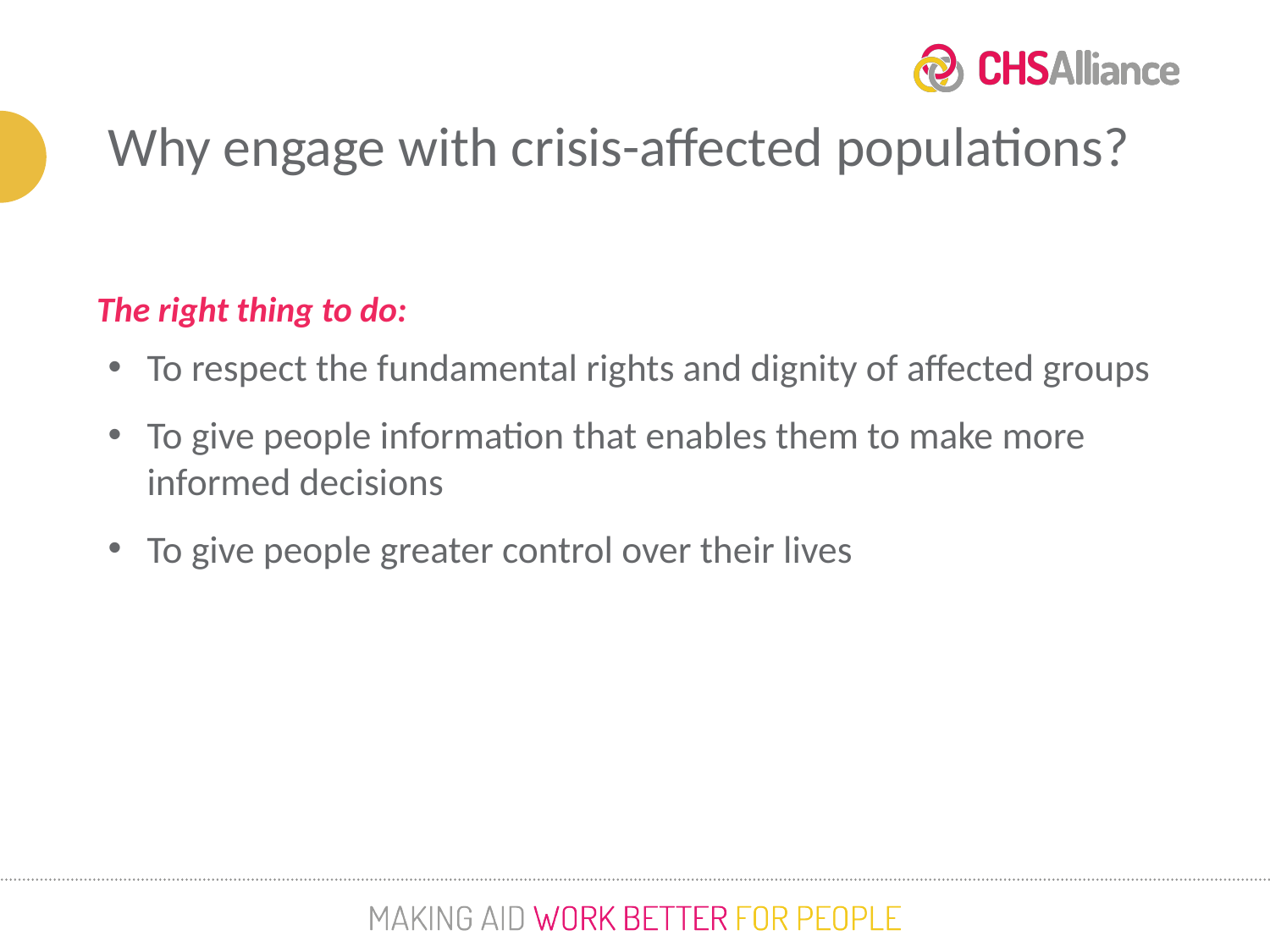

Why engage with crisis-affected populations?

The right thing to do:
To respect the fundamental rights and dignity of affected groups
To give people information that enables them to make more informed decisions
To give people greater control over their lives